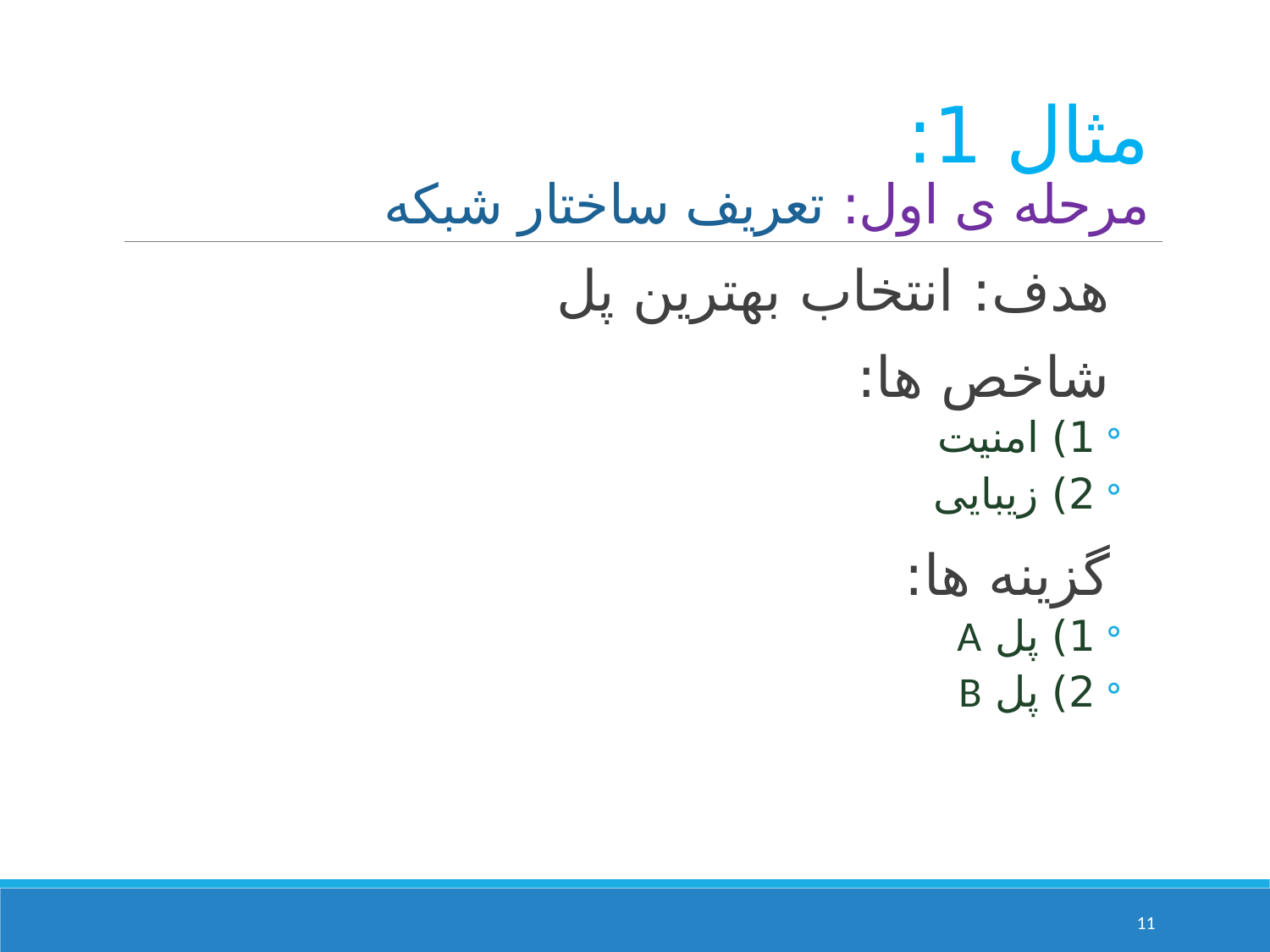

# مثال 1: مرحله ی اول: تعریف ساختار شبکه
هدف: انتخاب بهترین پل
شاخص ها:
1) امنیت
2) زیبایی
گزینه ها:
1) پل A
2) پل B

11